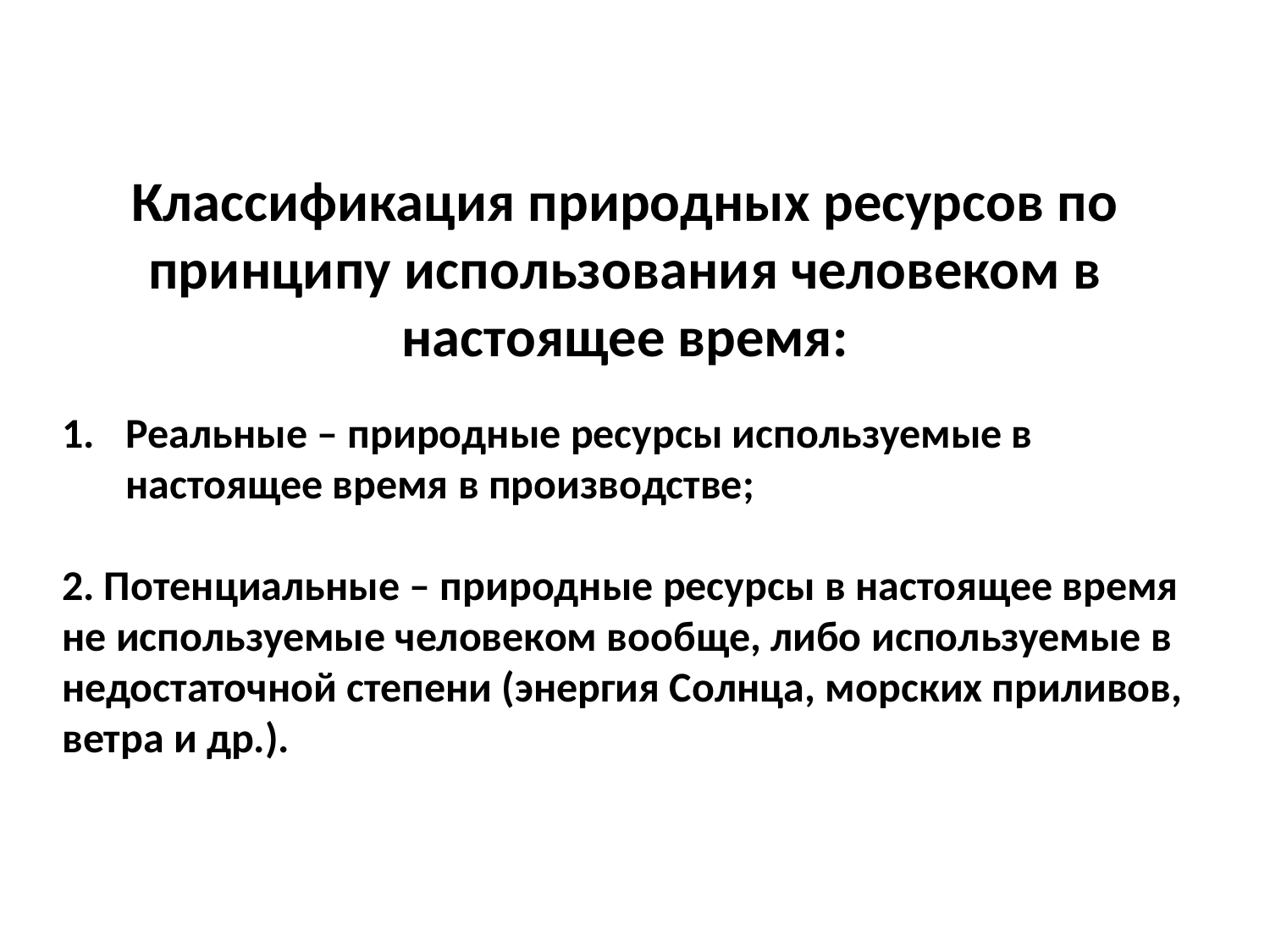

Классификация природных ресурсов по принципу использования человеком в настоящее время:

Реальные – природные ресурсы используемые в настоящее время в производстве;

2. Потенциальные – природные ресурсы в настоящее время не используемые человеком вообще, либо используемые в недостаточной степени (энергия Солнца, морских приливов, ветра и др.).